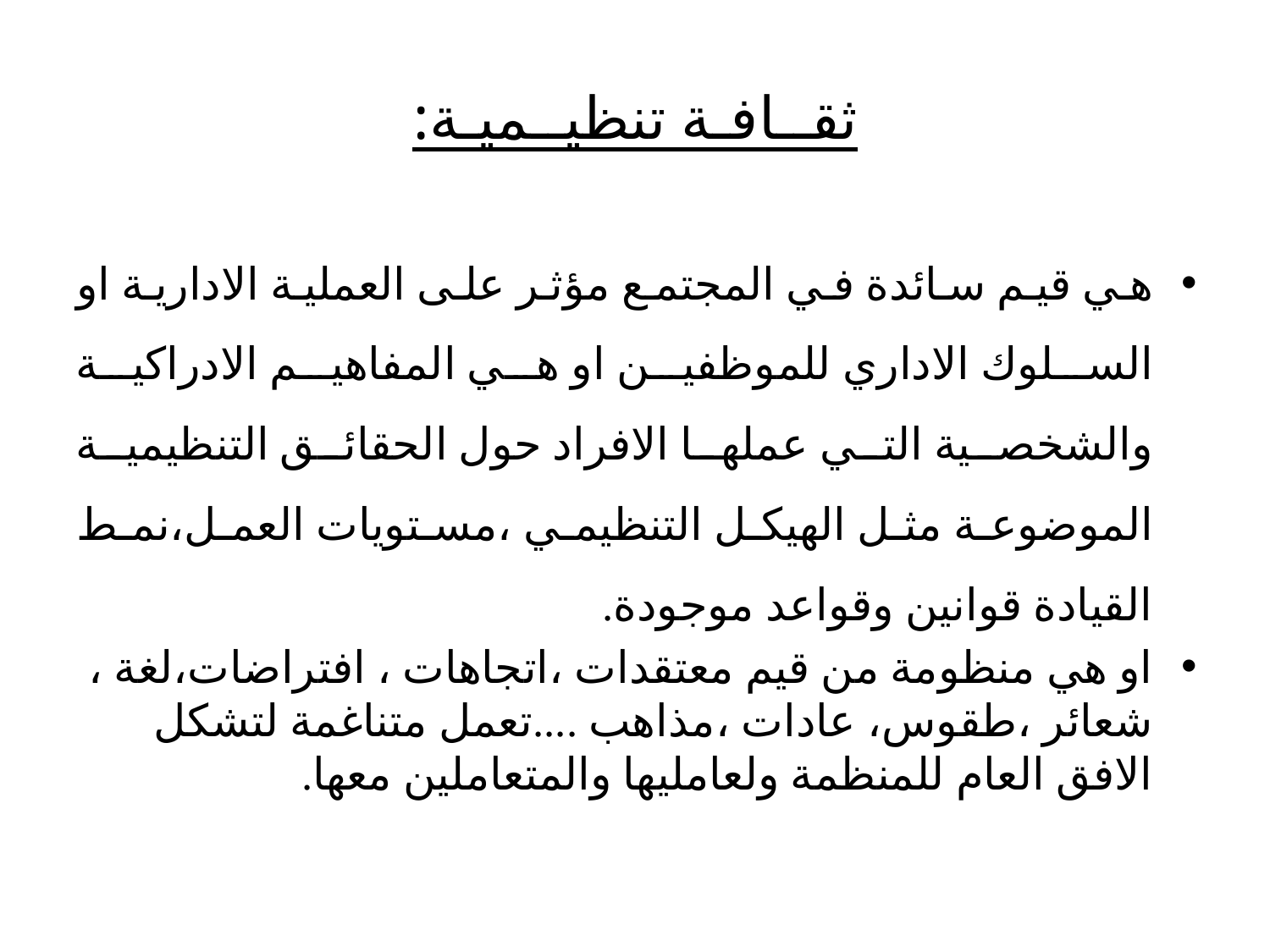

# ثقــافـة تنظيــميـة:
هي قيم سائدة في المجتمع مؤثر على العملية الادارية او السلوك الاداري للموظفين او هي المفاهيم الادراكية والشخصية التي عملها الافراد حول الحقائق التنظيمية الموضوعة مثل الهيكل التنظيمي ،مستويات العمل،نمط القيادة قوانين وقواعد موجودة.
او هي منظومة من قيم معتقدات ،اتجاهات ، افتراضات،لغة ، شعائر ،طقوس، عادات ،مذاهب ....تعمل متناغمة لتشكل الافق العام للمنظمة ولعامليها والمتعاملين معها.